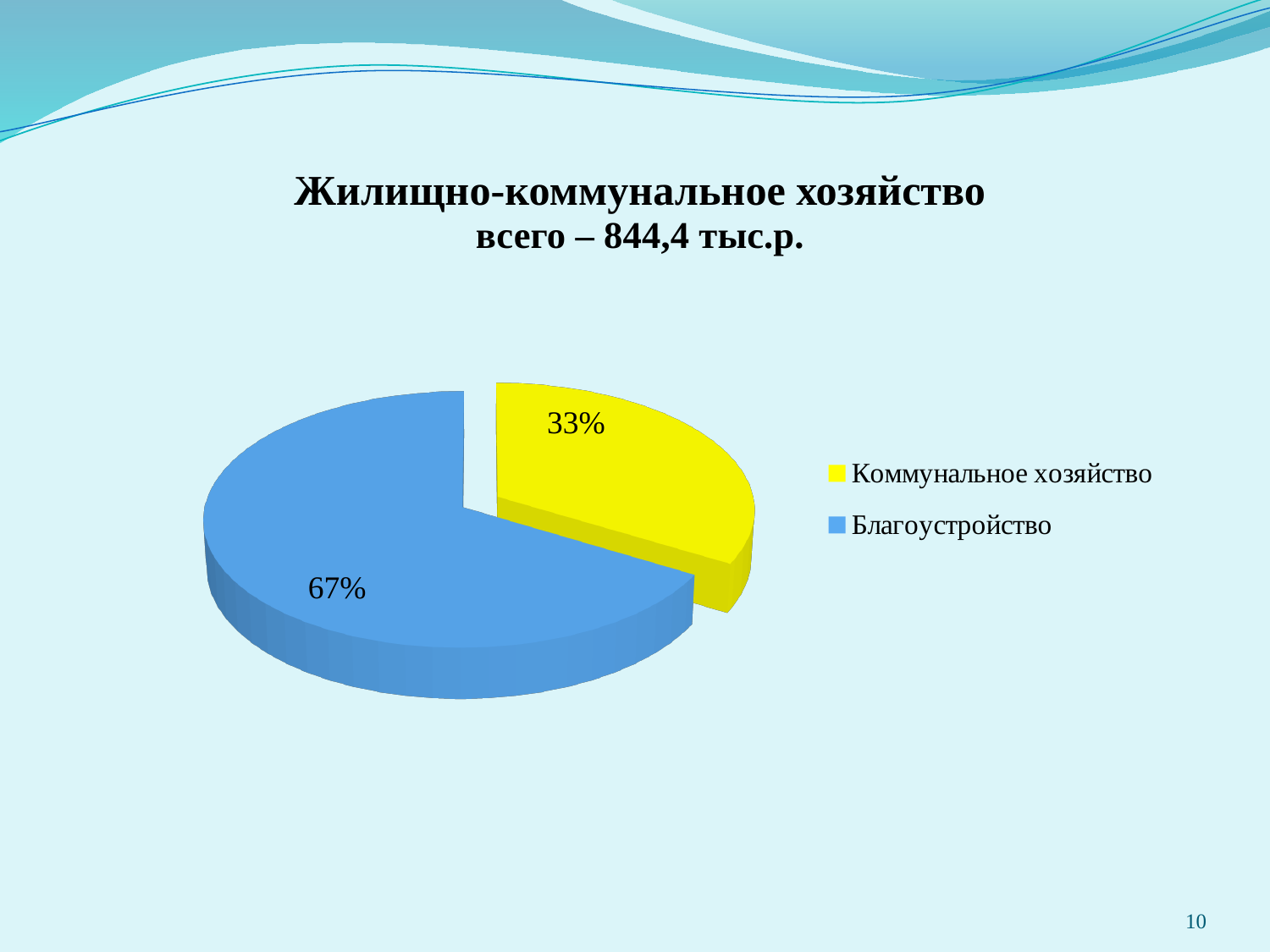

# Жилищно-коммунальное хозяйство всего – 844,4 тыс.р.

[unsupported chart]

10